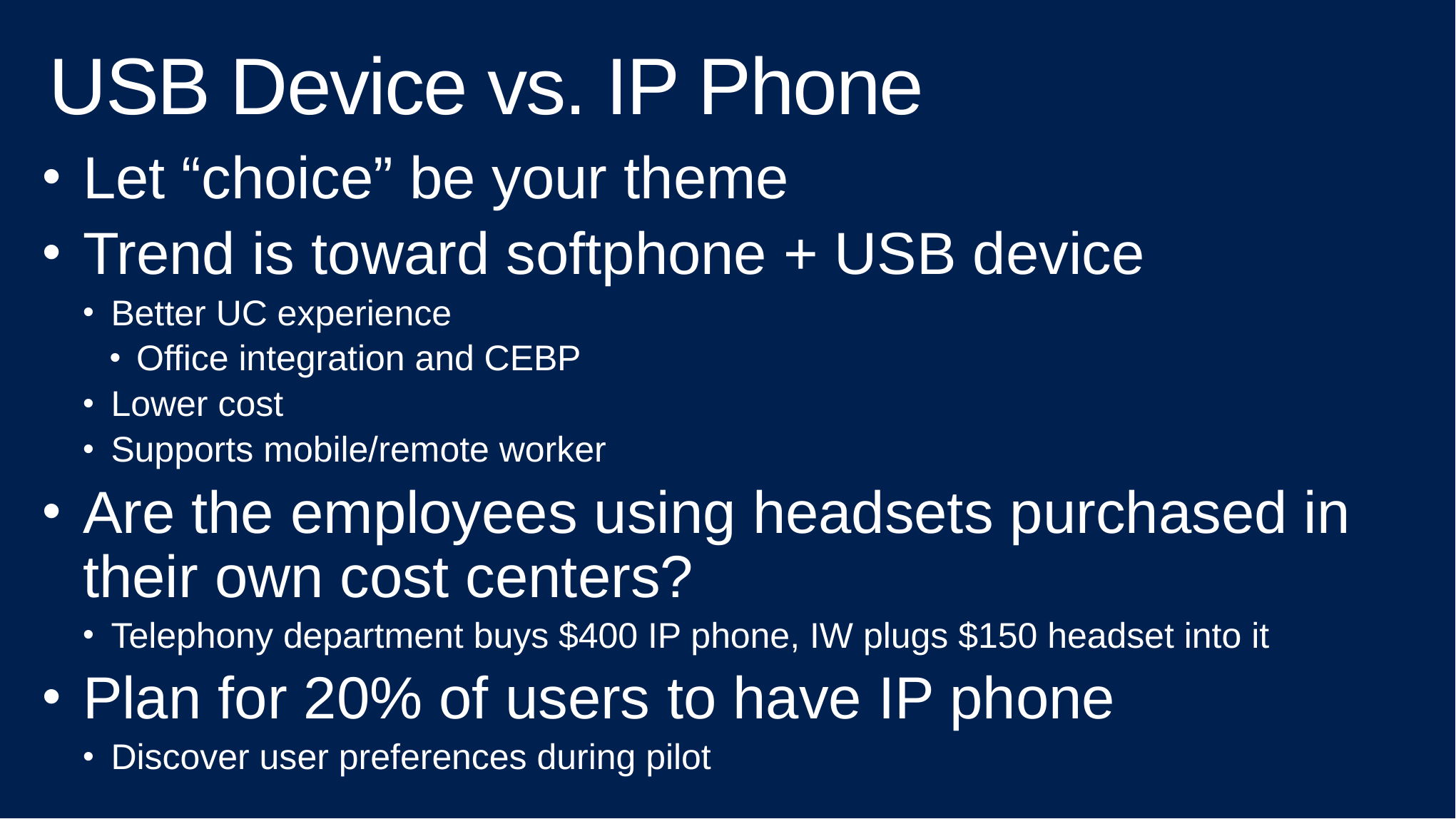

# USB Device vs. IP Phone
Let “choice” be your theme
Trend is toward softphone + USB device
Better UC experience
Office integration and CEBP
Lower cost
Supports mobile/remote worker
Are the employees using headsets purchased in their own cost centers?
Telephony department buys $400 IP phone, IW plugs $150 headset into it
Plan for 20% of users to have IP phone
Discover user preferences during pilot